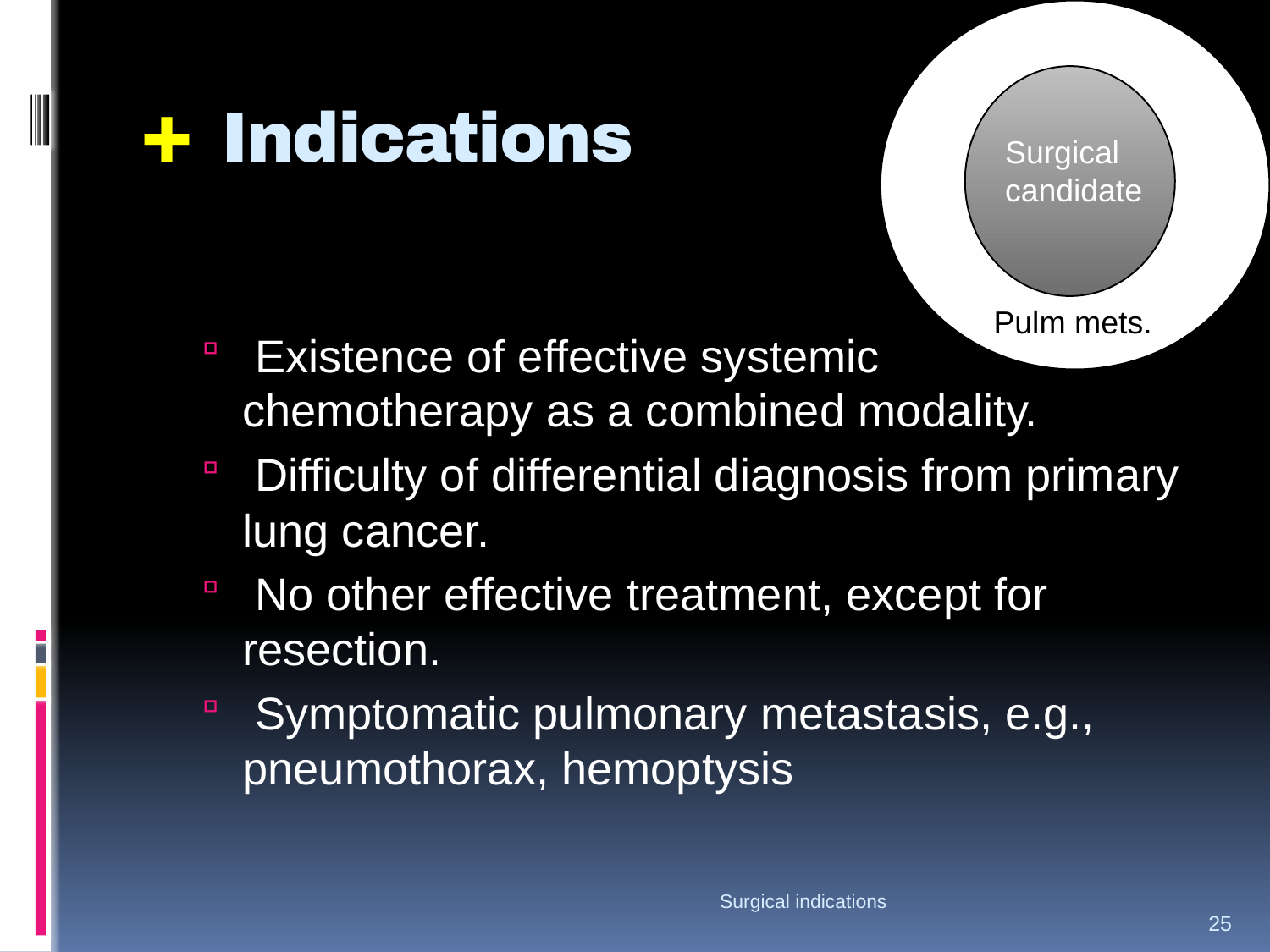

# + Indications
Surgical
candidate

 Existence of effective systemic            chemotherapy as a combined modality.
 Difficulty of differential diagnosis from primary lung cancer.
 No other effective treatment, except for resection.
 Symptomatic pulmonary metastasis, e.g., pneumothorax, hemoptysis
Pulm mets.
Surgical indications

25